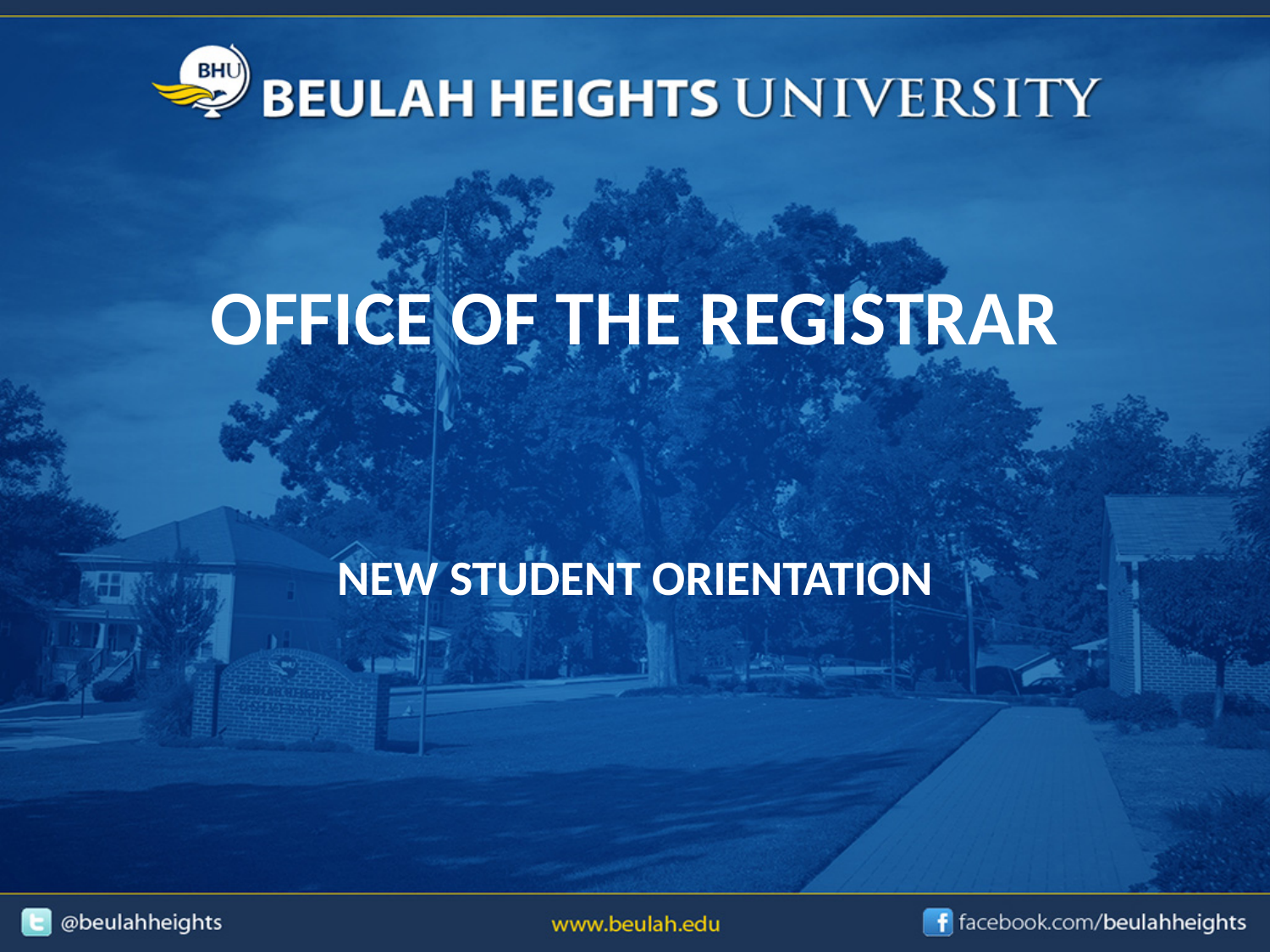

# OFFICE OF THE REGISTRAR
NEW STUDENT ORIENTATION